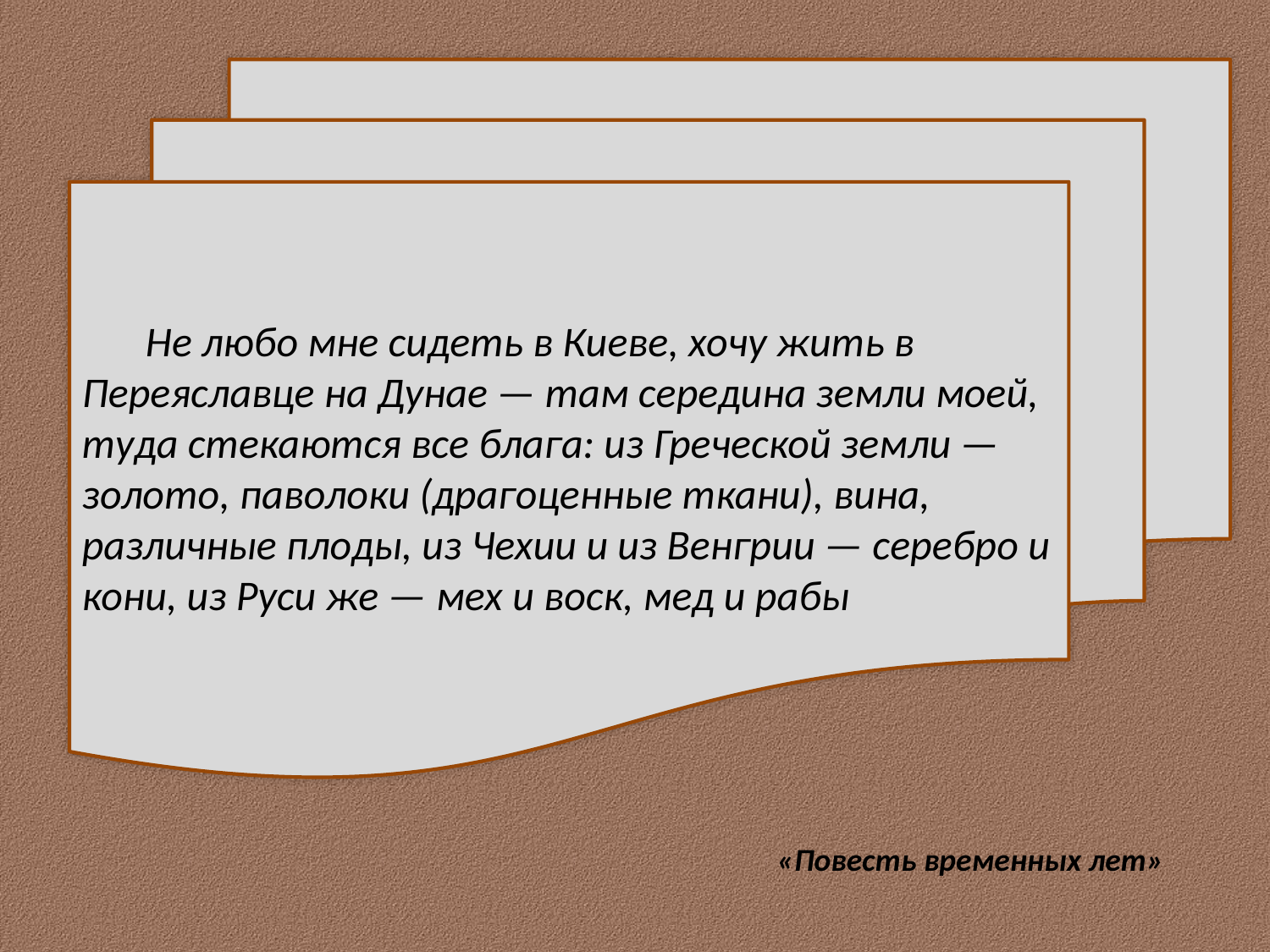

#
Не любо мне сидеть в Киеве, хочу жить в Переяславце на Дунае — там середина земли моей, туда стекаются все блага: из Греческой земли — золото, паволоки (драгоценные ткани), вина, различные плоды, из Чехии и из Венгрии — серебро и кони, из Руси же — мех и воск, мед и рабы
«Повесть временных лет»
www.sliderpoint.org